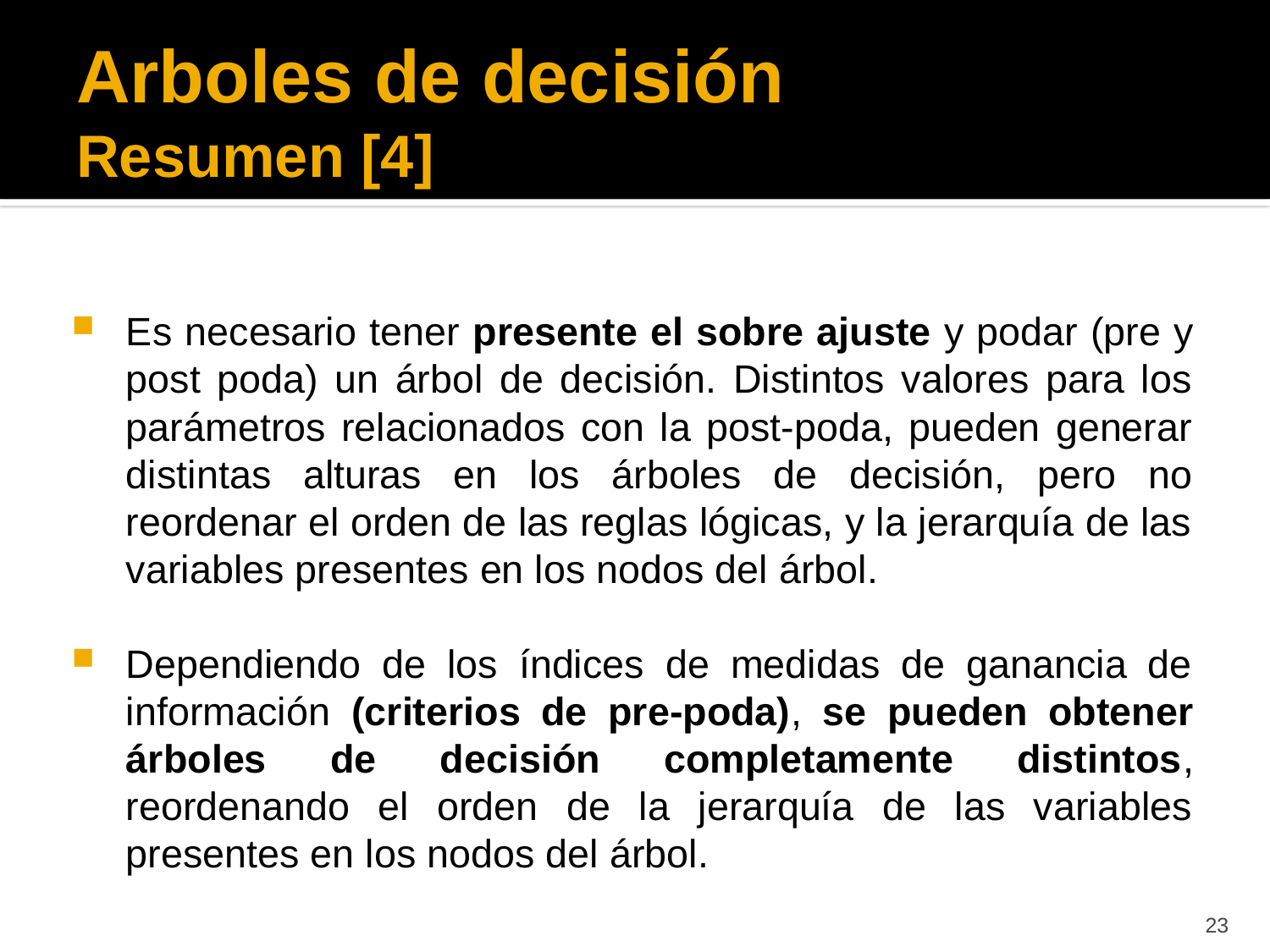

# Arboles de decisión Resumen [4]

Es necesario tener presente el sobre ajuste y podar (pre y post poda) un árbol de decisión. Distintos valores para los parámetros relacionados con la post-poda, pueden generar distintas alturas en los árboles de decisión, pero no reordenar el orden de las reglas lógicas, y la jerarquía de las variables presentes en los nodos del árbol.

Dependiendo de los índices de medidas de ganancia de información (criterios de pre-poda), se pueden obtener árboles de decisión completamente distintos, reordenando el orden de la jerarquía de las variables presentes en los nodos del árbol.
23